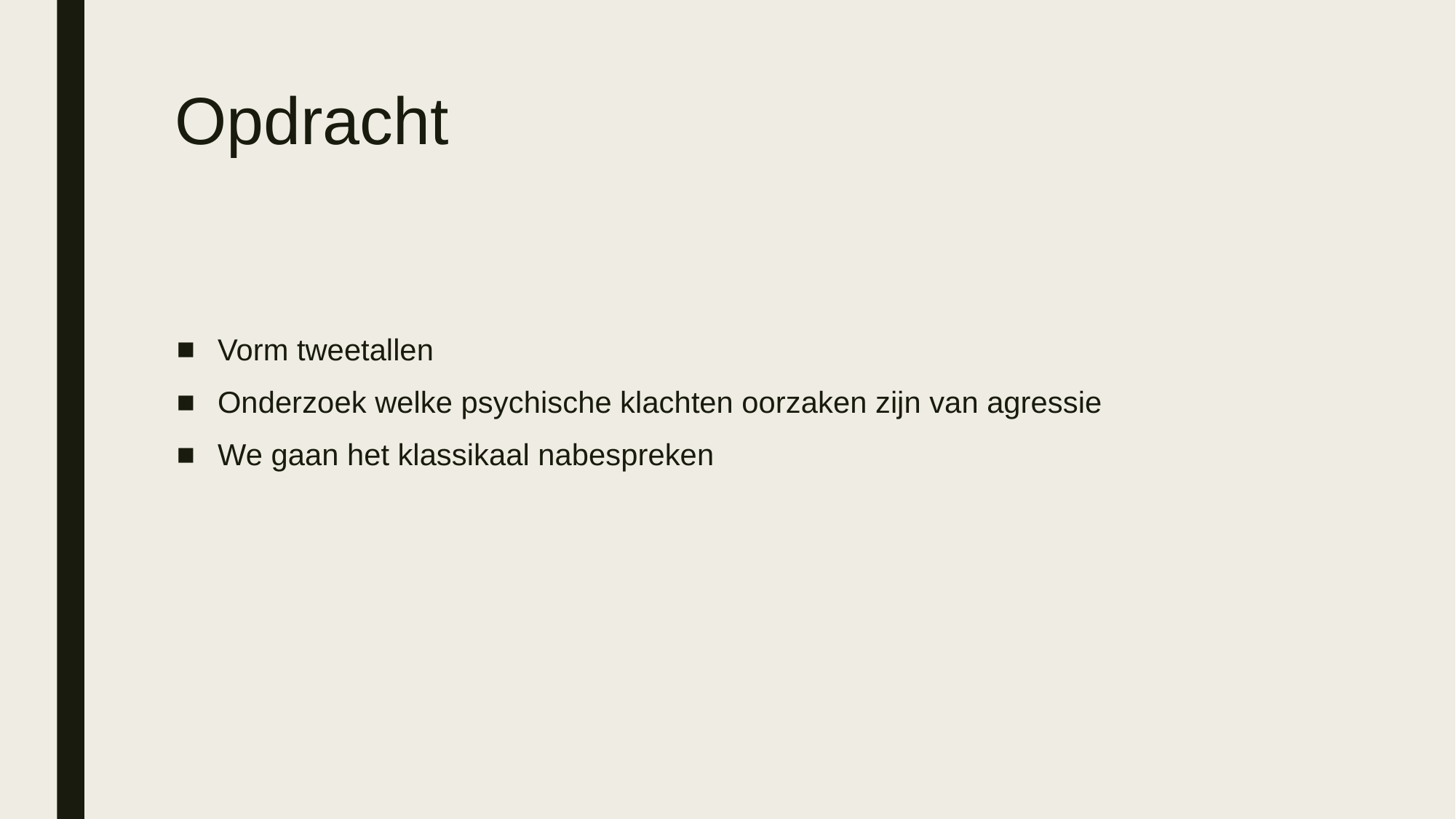

# Opdracht

Vorm tweetallen
Onderzoek welke psychische klachten oorzaken zijn van agressie
We gaan het klassikaal nabespreken